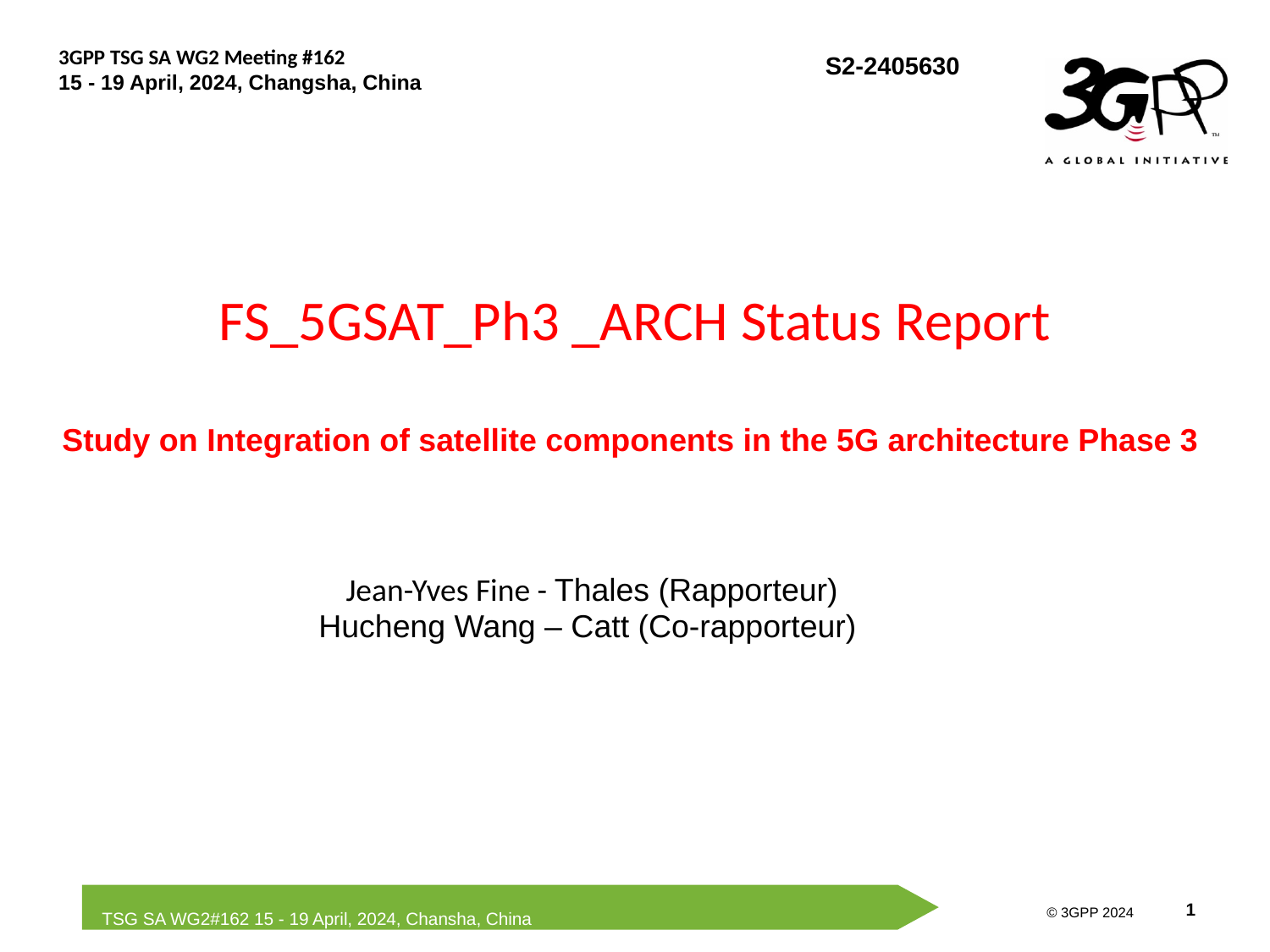

# FS_5GSAT_Ph3 _ARCH Status Report Study on Integration of satellite components in the 5G architecture Phase 3
Jean-Yves Fine - Thales (Rapporteur)
Hucheng Wang – Catt (Co-rapporteur)